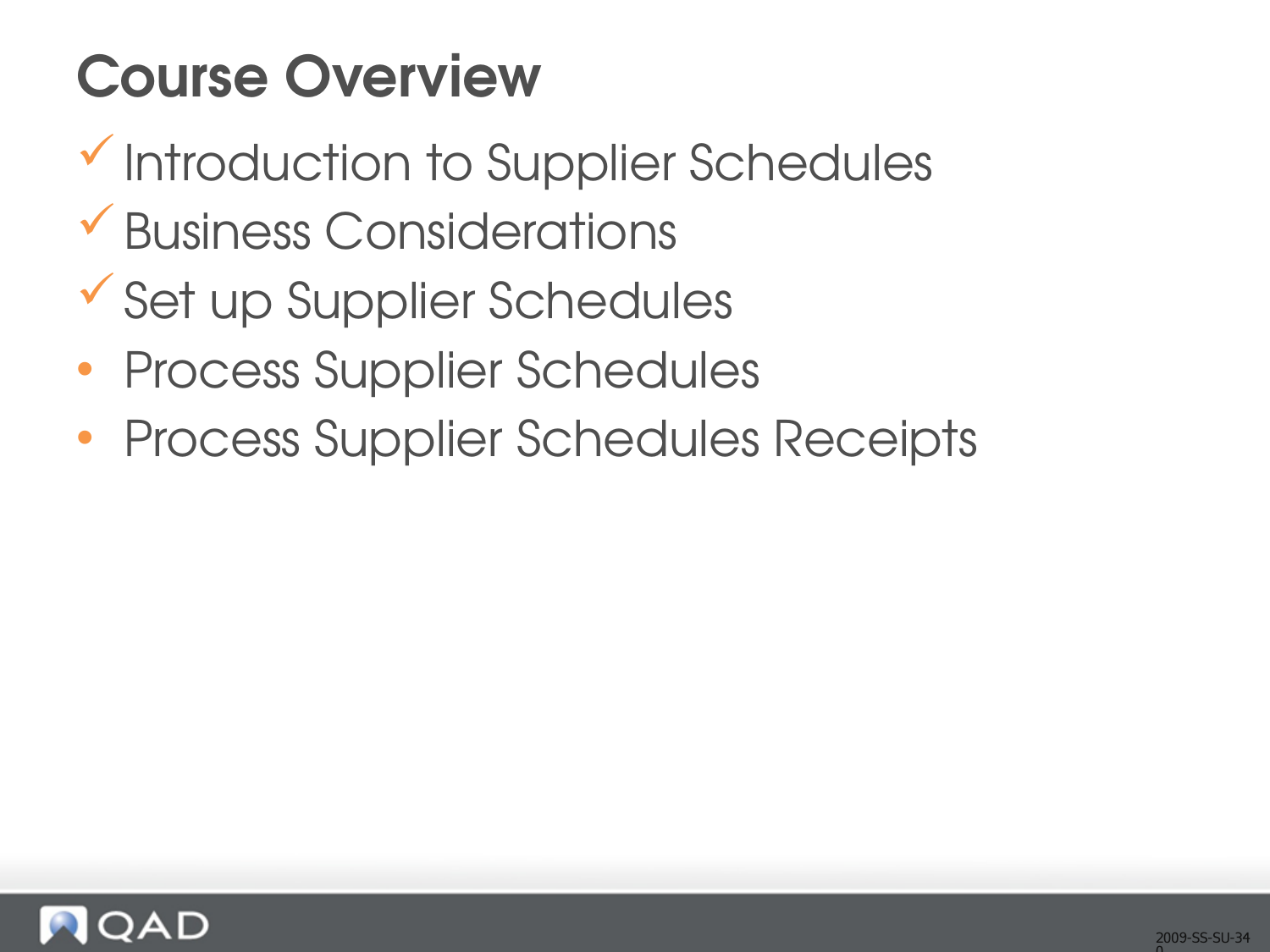

# Course Overview
Introduction to Supplier Schedules
Business Considerations
Set up Supplier Schedules
Process Supplier Schedules
Process Supplier Schedules Receipts
2009-SS-SU-340